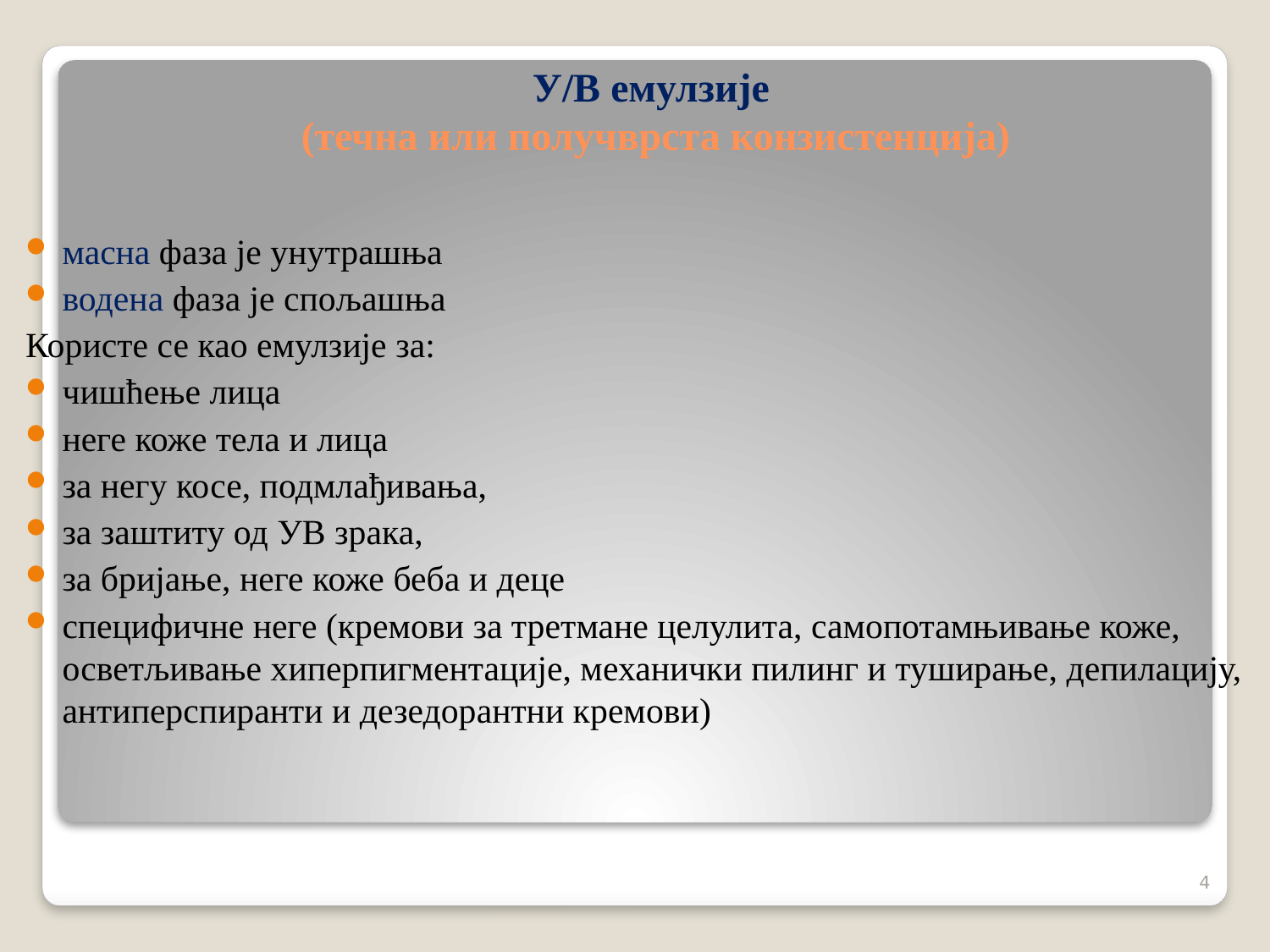

# У/В емулзије (течна или получврста конзистенција)
масна фаза је унутрашња
водена фаза је спољашња
Користе се као емулзије за:
чишћење лица
неге коже тела и лица
за негу косе, подмлађивања,
за заштиту од УВ зрака,
за бријање, неге коже беба и деце
специфичне неге (кремови за третмане целулита, самопотамњивање коже, осветљивање хиперпигментације, механички пилинг и туширање, депилацију, антиперспиранти и дезедорантни кремови)

4